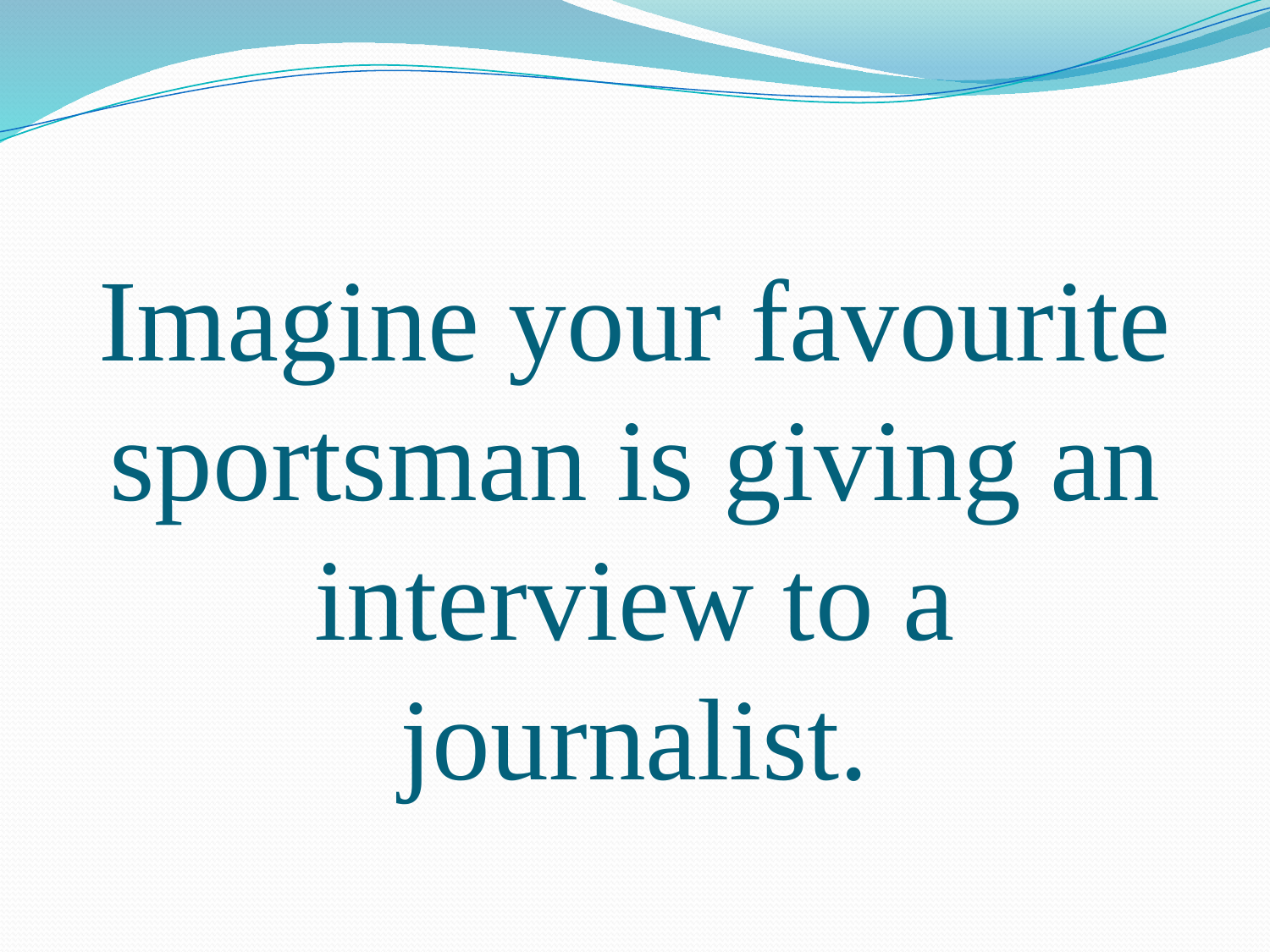

# Imagine your favourite sportsman is giving an interview to a journalist.